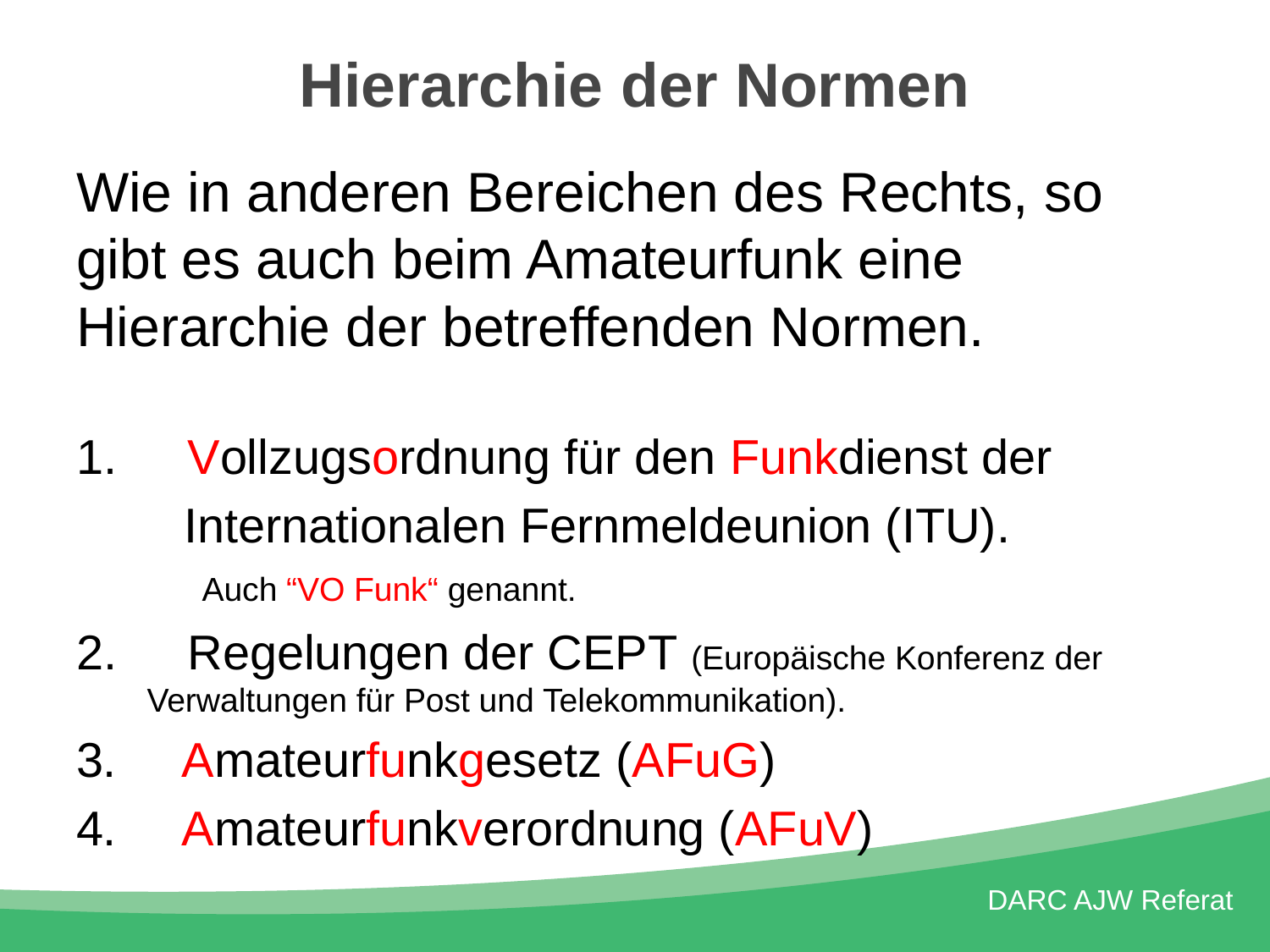

# Hierarchie der Normen
Wie in anderen Bereichen des Rechts, so gibt es auch beim Amateurfunk eine Hierarchie der betreffenden Normen.
   Vollzugsordnung für den Funkdienst der
        Internationalen Fernmeldeunion (ITU).
 	Auch “VO Funk“ genannt.
   Regelungen der CEPT (Europäische Konferenz der  	Verwaltungen für Post und Telekommunikation).
3.     Amateurfunkgesetz (AFuG)
4.     Amateurfunkverordnung (AFuV)